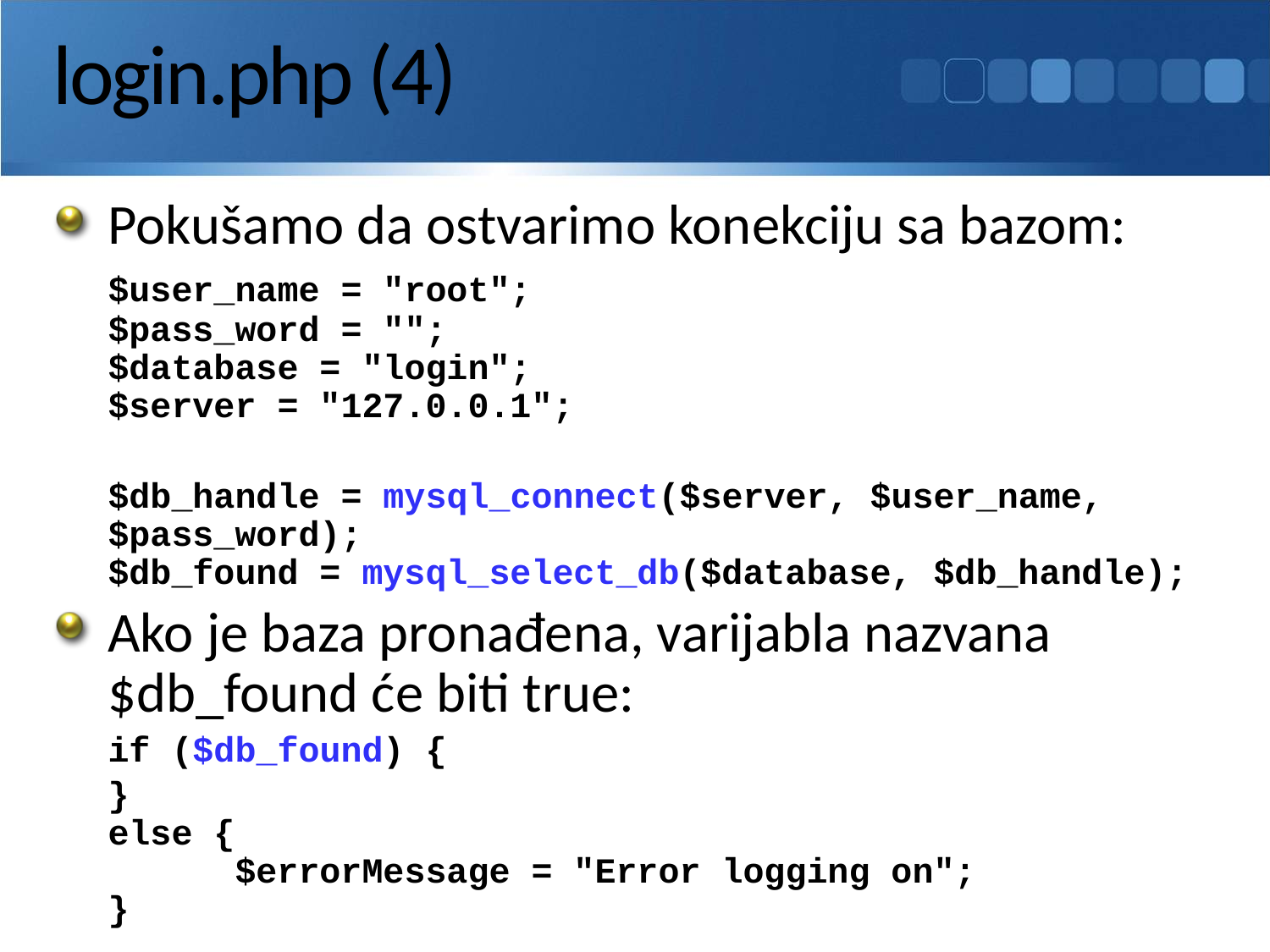

# login.php (4)
Pokušamo da ostvarimo konekciju sa bazom:
	$user_name = "root";
$pass_word = "";
$database = "login";
$server = "127.0.0.1";

	$db_handle = mysql_connect($server, $user_name, $pass_word);
$db_found = mysql_select_db($database, $db_handle);
Ako je baza pronađena, varijabla nazvana $db_found će biti true:
	if ($db_found) {
	}
else {
	$errorMessage = "Error logging on";
}